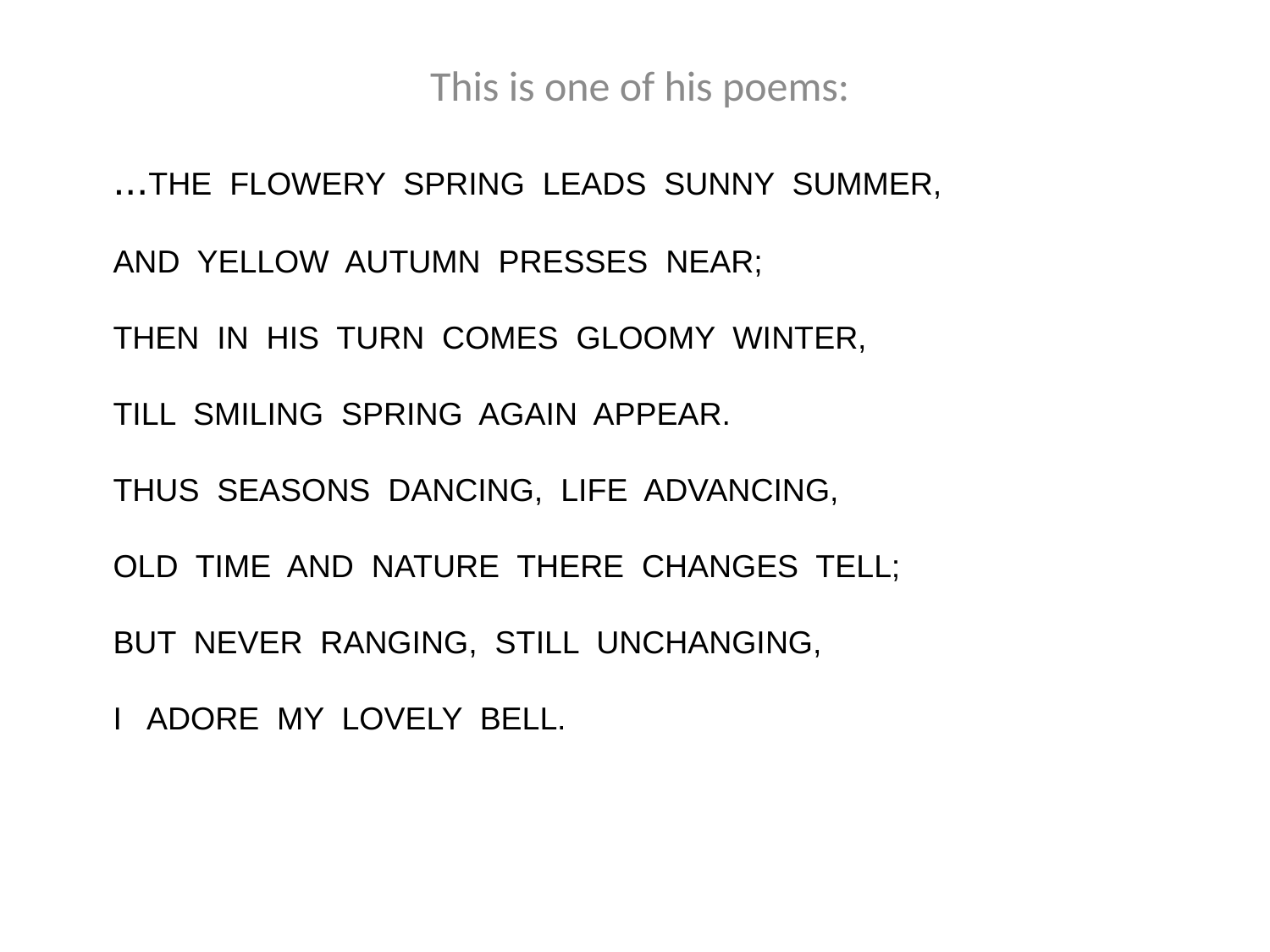

This is one of his poems:
# ...The  flowery  Spring  leads  sunny  summer, And  yellow  autumn  presses  near; then  in  his  turn  comes  gloomy  winter, till  smiling  spring  again  appear. Thus  seasons  dancing,  life  advancing, old  time  and  nature  there  changes  tell; but  never  ranging,  still  unchanging, I   adore  my  lovely  bell.